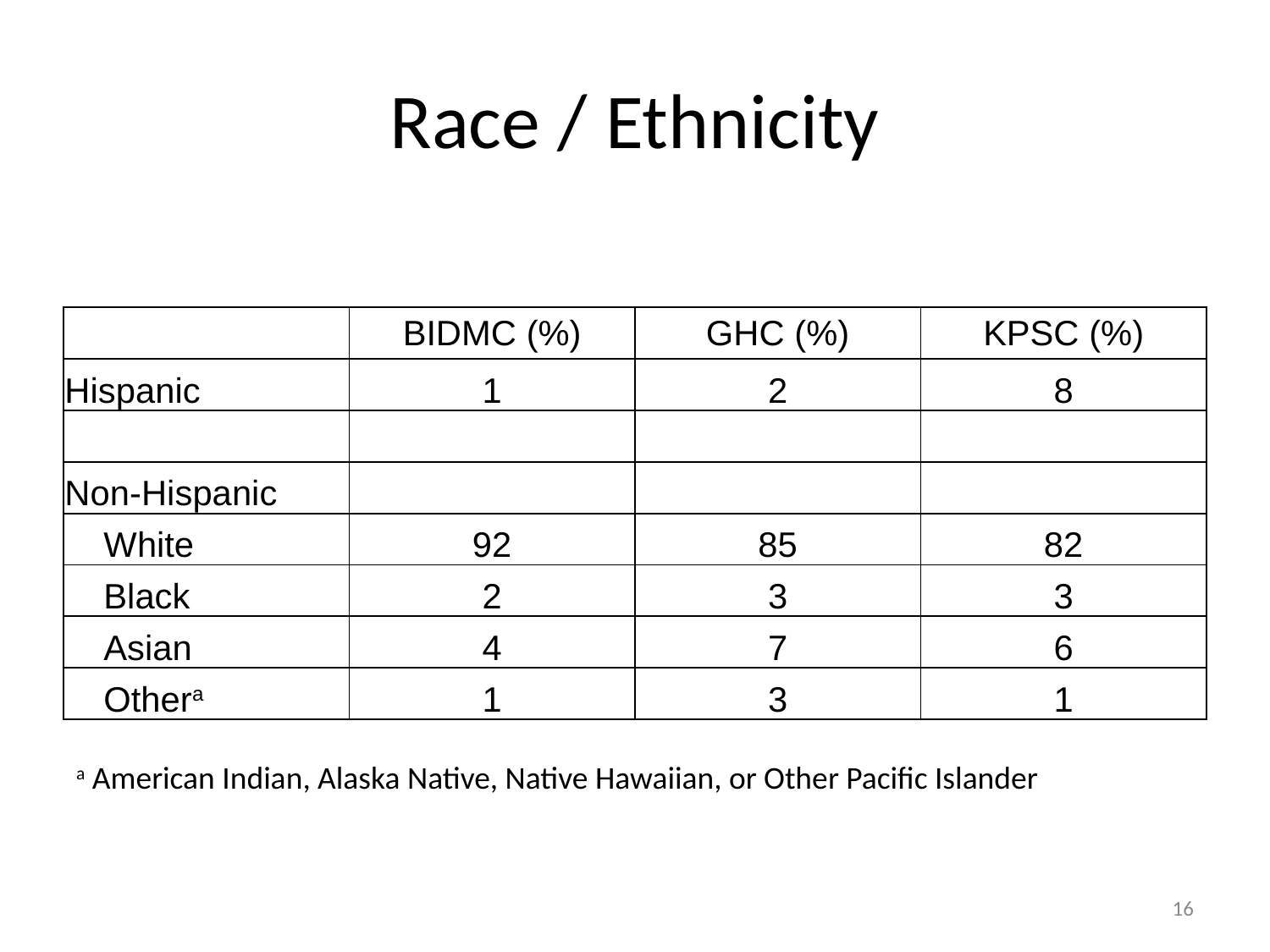

# Race / Ethnicity
|  | BIDMC (%) | GHC (%) | KPSC (%) |
| --- | --- | --- | --- |
| Hispanic | 1 | 2 | 8 |
|  |  |  |  |
| Non-Hispanic |  |  |  |
| White | 92 | 85 | 82 |
| Black | 2 | 3 | 3 |
| Asian | 4 | 7 | 6 |
| Othera | 1 | 3 | 1 |
a American Indian, Alaska Native, Native Hawaiian, or Other Pacific Islander

16